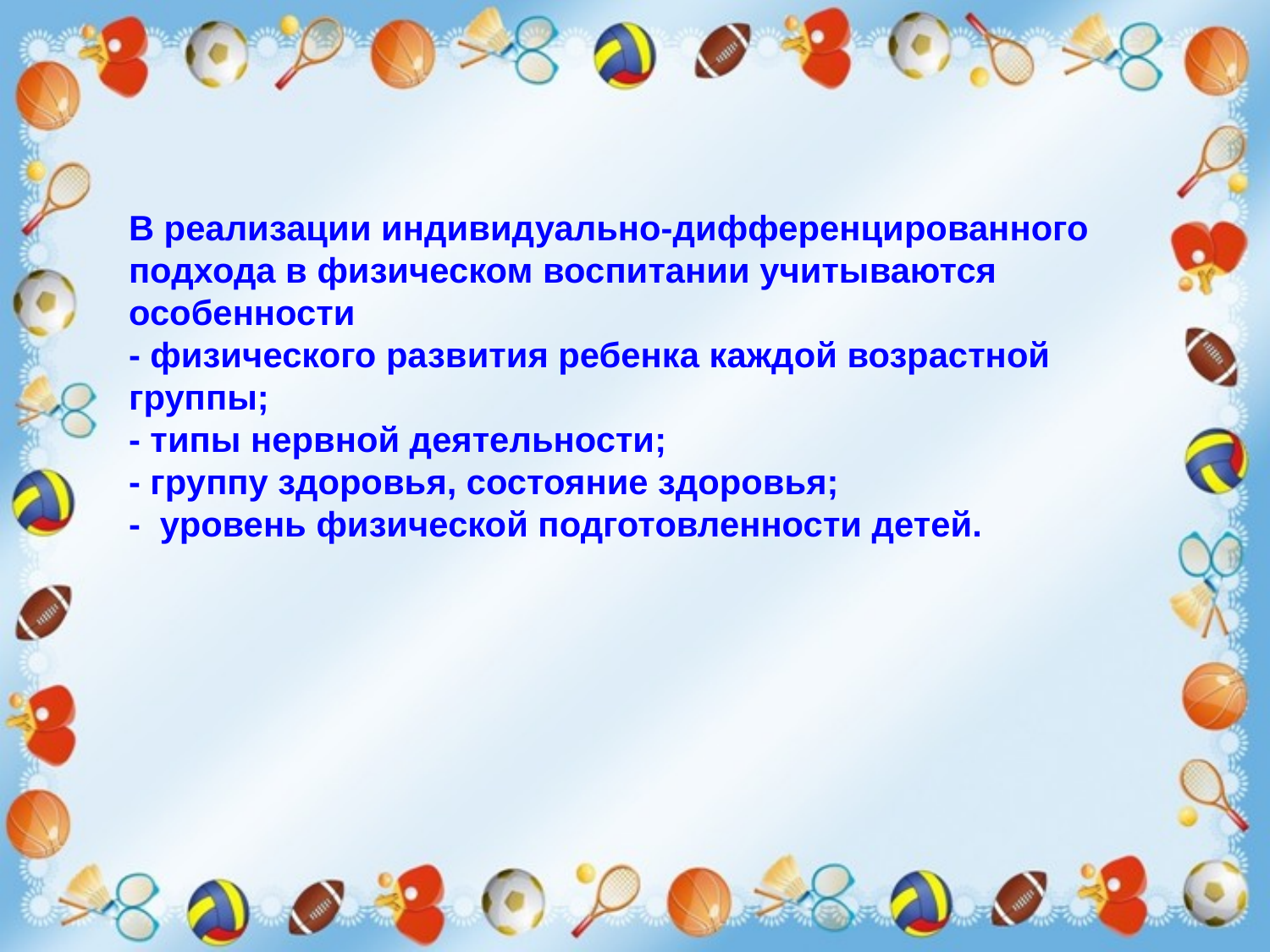

В реализации индивидуально-дифференцированного подхода в физическом воспитании учитываются особенности
- физического развития ребенка каждой возрастной группы;
- типы нервной деятельности;
- группу здоровья, состояние здоровья;
-  уровень физической подготовленности детей.